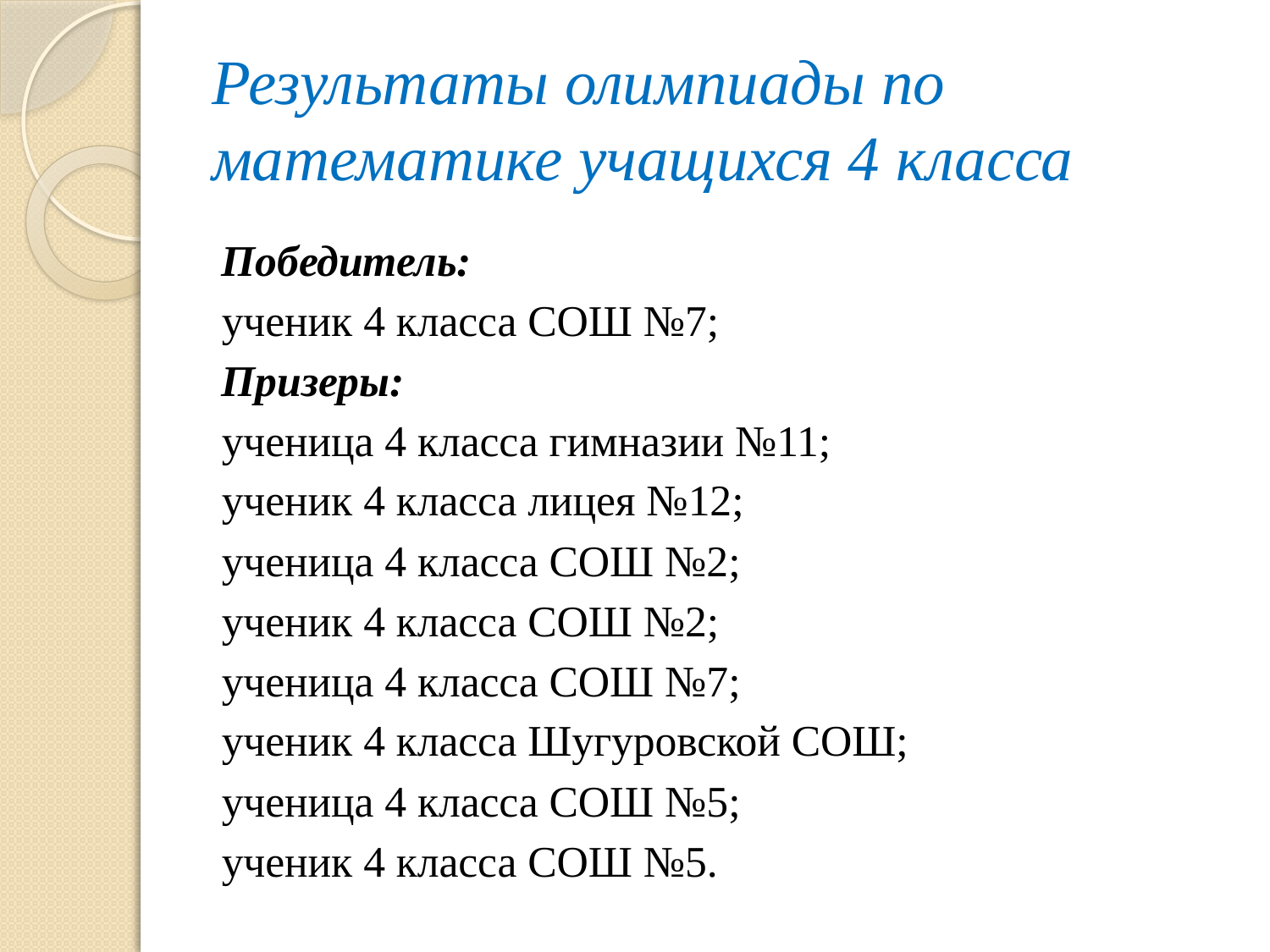

# Результаты олимпиады по математике учащихся 4 класса
Победитель:
ученик 4 класса СОШ №7;
Призеры:
ученица 4 класса гимназии №11;
ученик 4 класса лицея №12;
ученица 4 класса СОШ №2;
ученик 4 класса СОШ №2;
ученица 4 класса СОШ №7;
ученик 4 класса Шугуровской СОШ;
ученица 4 класса СОШ №5;
ученик 4 класса СОШ №5.